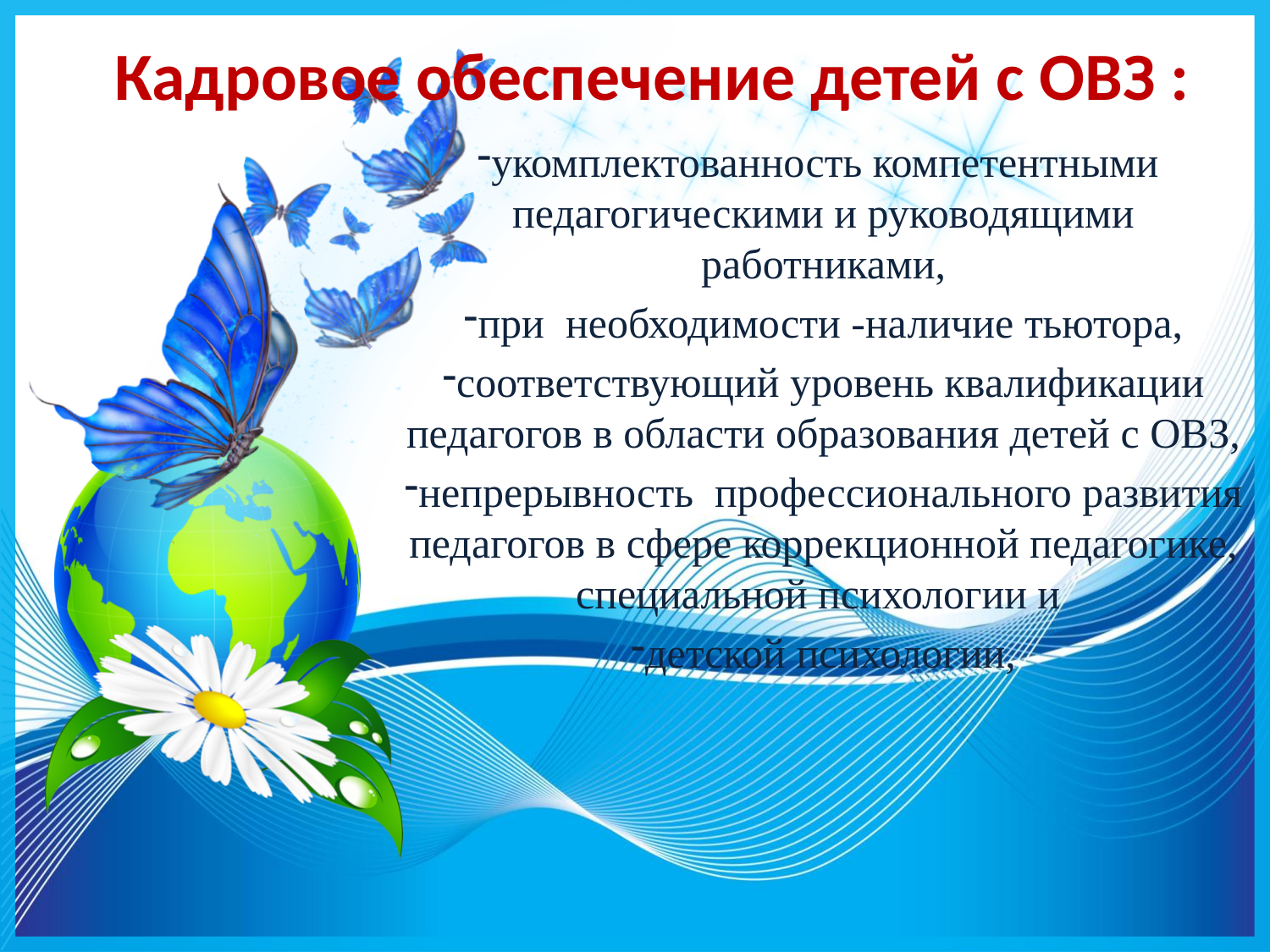

# Кадровое обеспечение детей с ОВЗ :
укомплектованность компетентными  педагогическими и руководящими работниками,
при  необходимости -наличие тьютора,
соответствующий уровень квалификации педагогов в области образования детей с ОВЗ,
непрерывность  профессионального развития педагогов в сфере коррекционной педагогике, специальной психологии и
детской психологии,